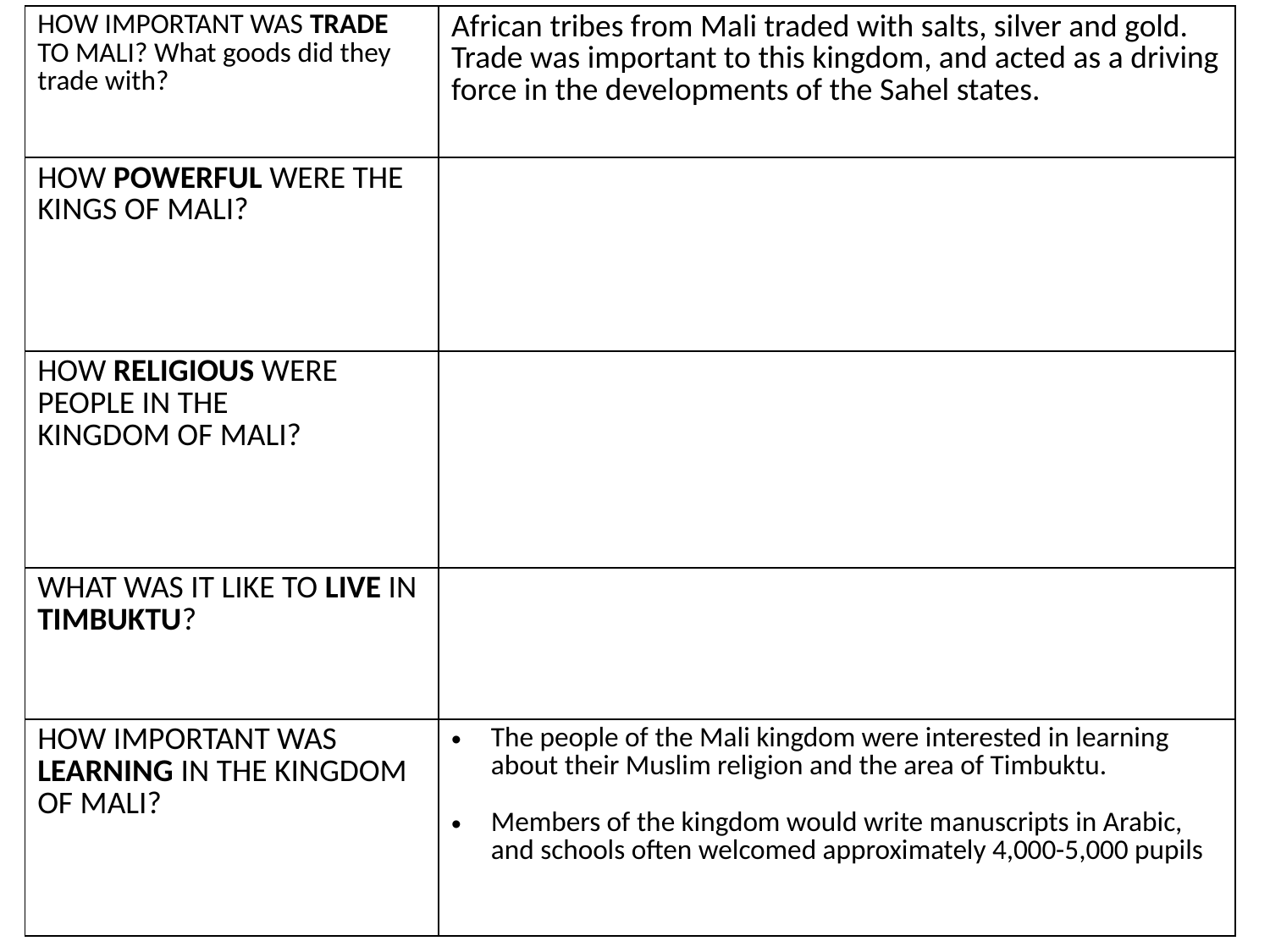

| HOW IMPORTANT WAS TRADE TO MALI? What goods did they trade with? | African tribes from Mali traded with salts, silver and gold. Trade was important to this kingdom, and acted as a driving force in the developments of the Sahel states. |
| --- | --- |
| HOW POWERFUL WERE THE KINGS OF MALI? |  |
| HOW RELIGIOUS WERE PEOPLE IN THE KINGDOM OF MALI? |  |
| WHAT WAS IT LIKE TO LIVE IN TIMBUKTU? |  |
| HOW IMPORTANT WAS LEARNING IN THE KINGDOM OF MALI? | The people of the Mali kingdom were interested in learning about their Muslim religion and the area of Timbuktu. Members of the kingdom would write manuscripts in Arabic, and schools often welcomed approximately 4,000-5,000 pupils |